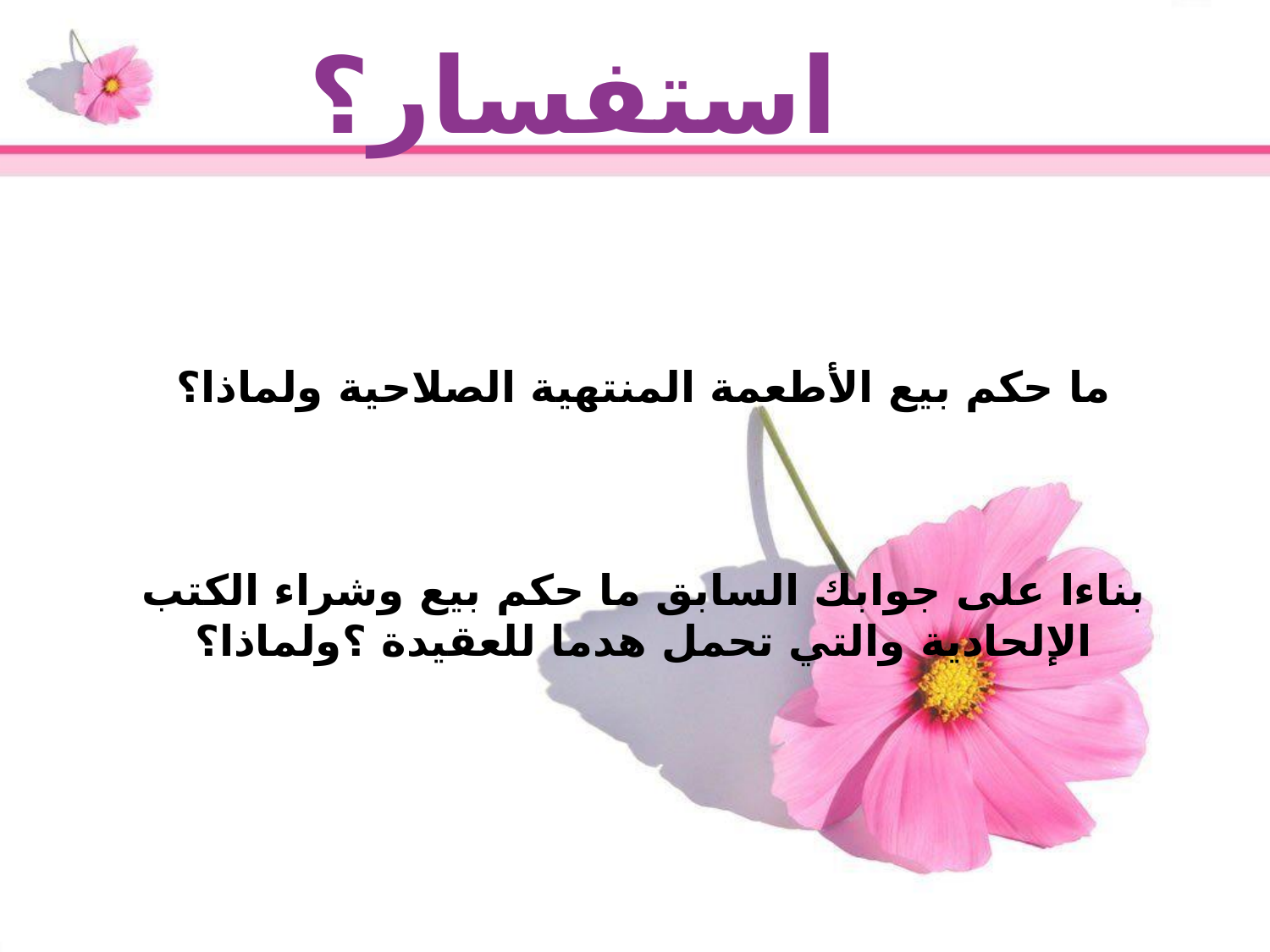

استفسار؟
ما حكم بيع الأطعمة المنتهية الصلاحية ولماذا؟

بناءا على جوابك السابق ما حكم بيع وشراء الكتب الإلحادية والتي تحمل هدما للعقيدة ؟ولماذا؟